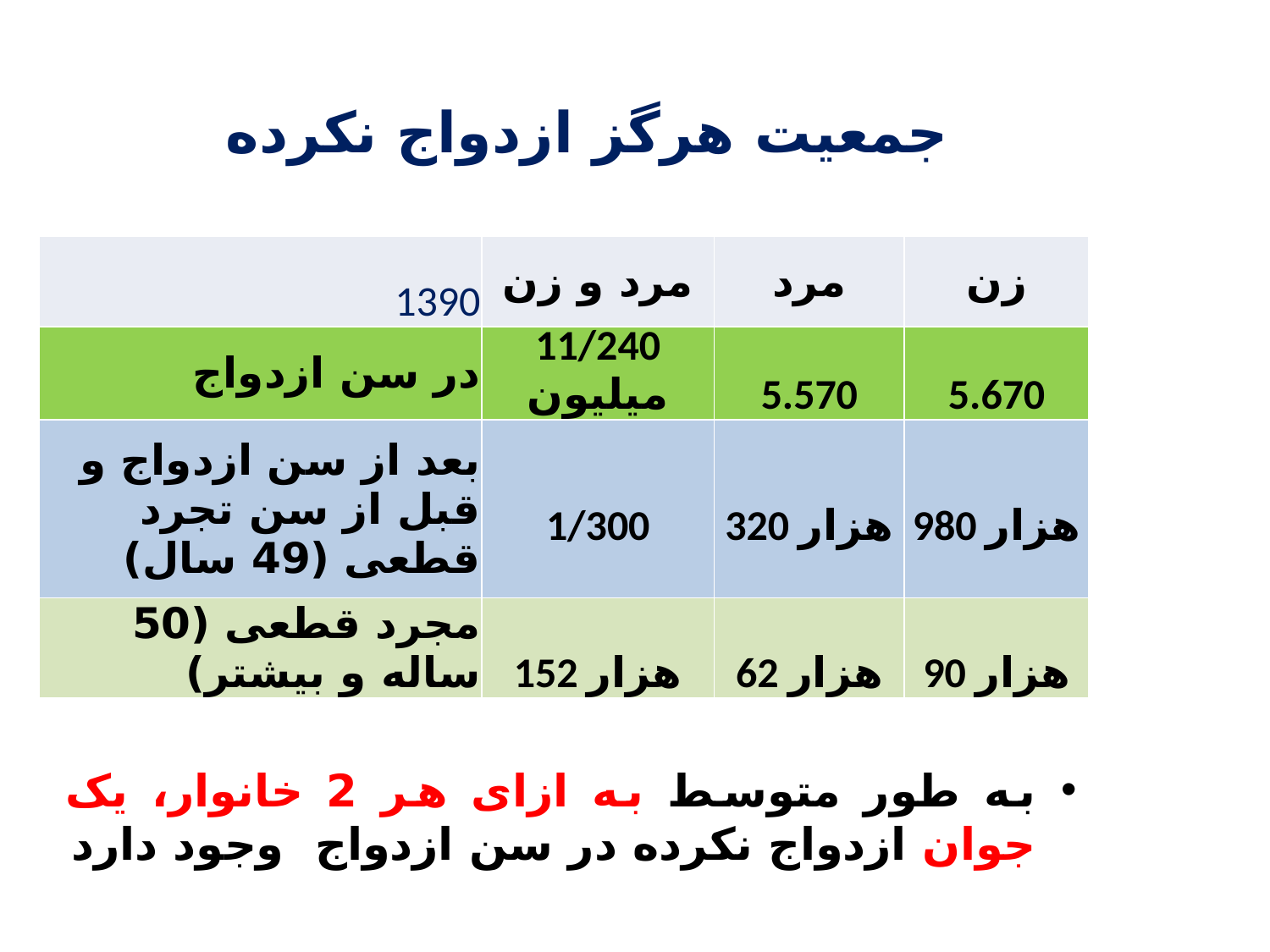

جمعیت هرگز ازدواج نکرده
| 1390 | مرد و زن | مرد | زن |
| --- | --- | --- | --- |
| در سن ازدواج | 11/240 میلیون | 5.570 | 5.670 |
| بعد از سن ازدواج و قبل از سن تجرد قطعی (49 سال) | 1/300 | 320 هزار | 980 هزار |
| مجرد قطعی (50 ساله و بيشتر) | 152 هزار | 62 هزار | 90 هزار |
به طور متوسط به ازای هر 2 خانوار، یک جوان ازدواج نکرده در سن ازدواج  وجود دارد